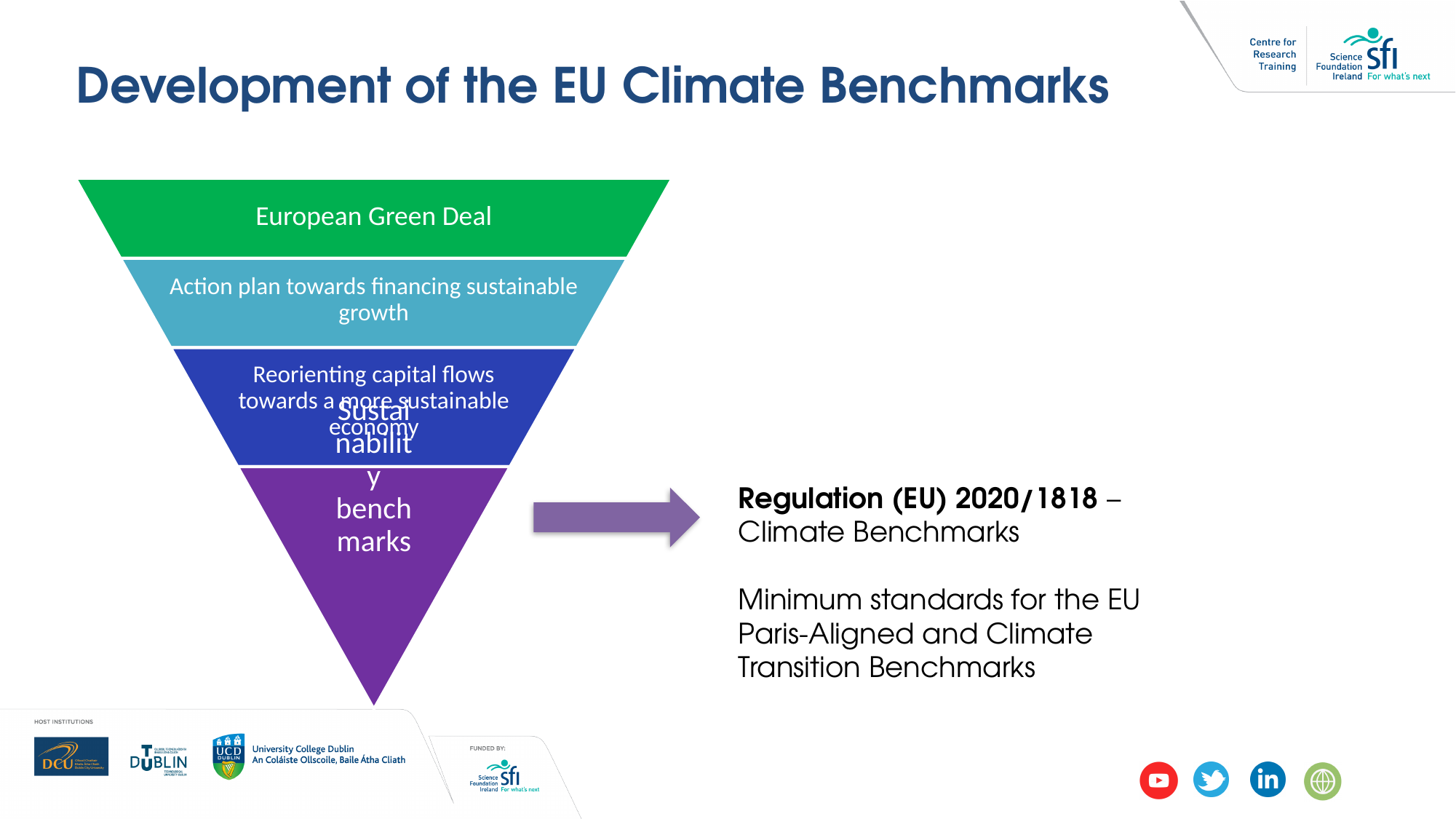

4
.
# Development of the EU Climate Benchmarks
European Green Deal
Action plan towards financing sustainable growth
Reorienting capital flows towards a more sustainable economy
Sustainability benchmarks

Regulation (EU) 2020/1818 – Climate Benchmarks
Minimum standards for the EU Paris-Aligned and Climate Transition Benchmarks